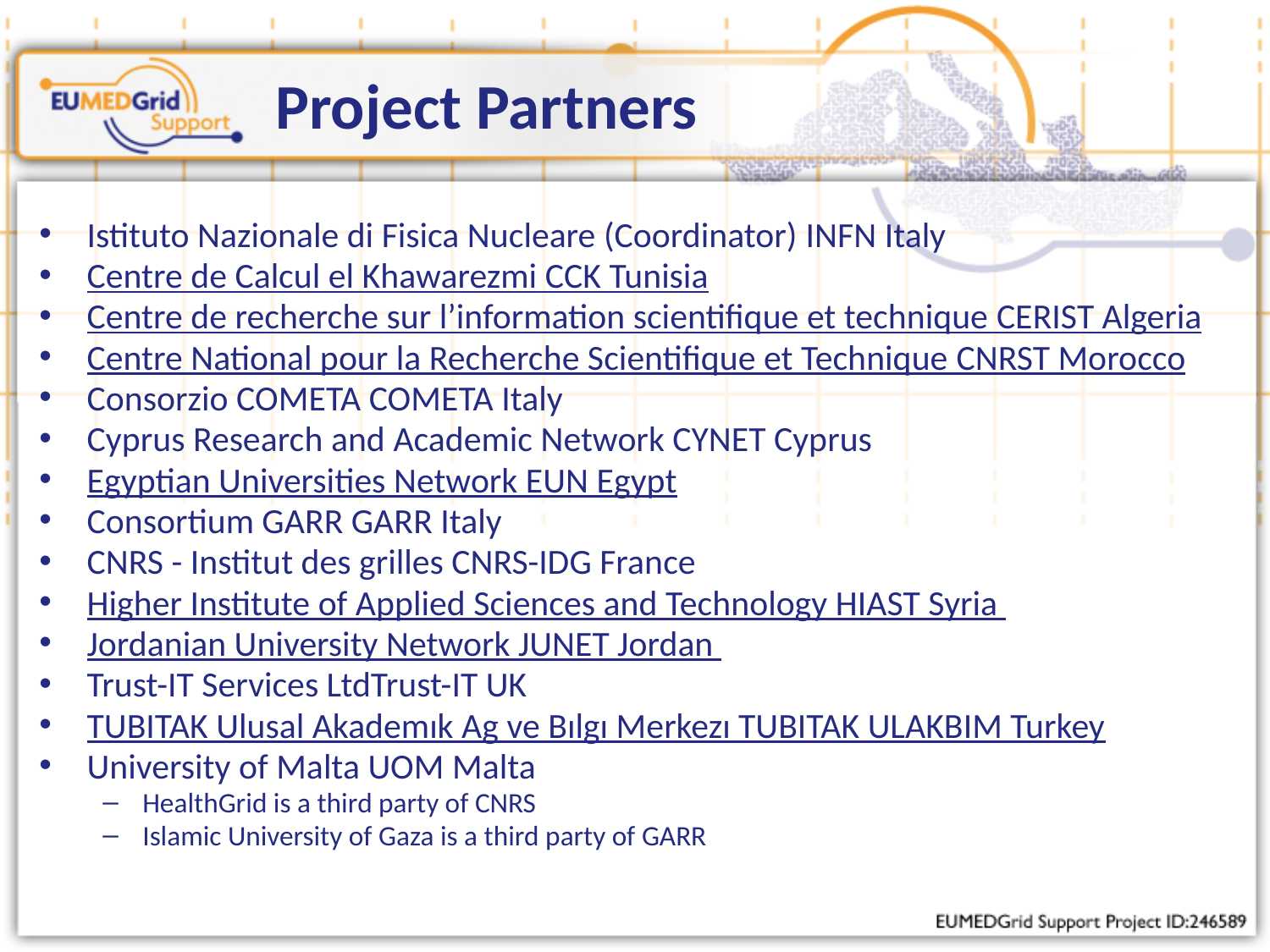

# Project Partners
Istituto Nazionale di Fisica Nucleare (Coordinator) INFN Italy
Centre de Calcul el Khawarezmi CCK Tunisia
Centre de recherche sur l’information scientifique et technique CERIST Algeria
Centre National pour la Recherche Scientifique et Technique CNRST Morocco
Consorzio COMETA COMETA Italy
Cyprus Research and Academic Network CYNET Cyprus
Egyptian Universities Network EUN Egypt
Consortium GARR GARR Italy
CNRS - Institut des grilles CNRS-IDG France
Higher Institute of Applied Sciences and Technology HIAST Syria
Jordanian University Network JUNET Jordan
Trust-IT Services LtdTrust-IT UK
TUBITAK Ulusal Akademık Ag ve Bılgı Merkezı TUBITAK ULAKBIM Turkey
University of Malta UOM Malta
HealthGrid is a third party of CNRS
Islamic University of Gaza is a third party of GARR